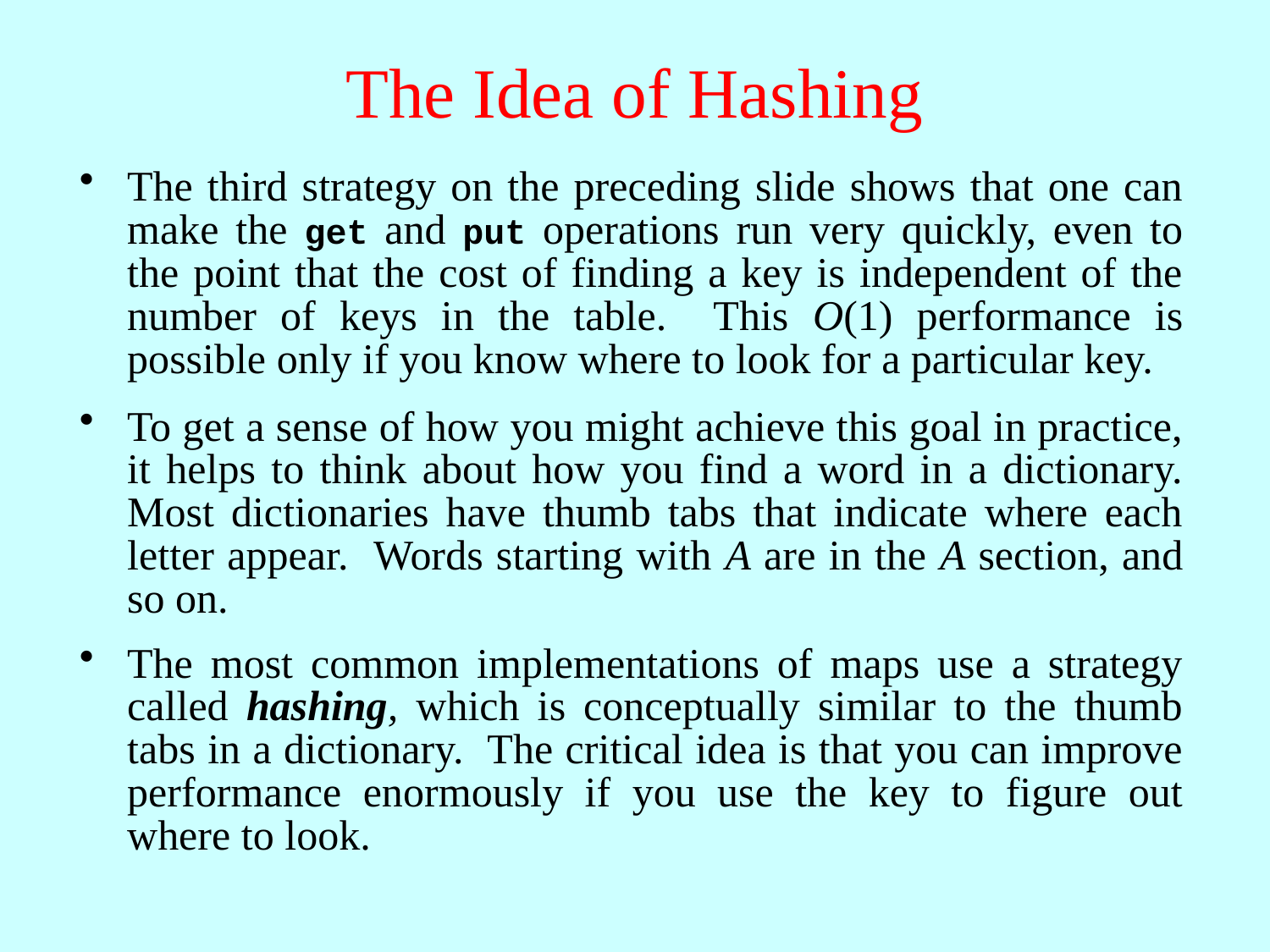

# The Idea of Hashing
The third strategy on the preceding slide shows that one can make the get and put operations run very quickly, even to the point that the cost of finding a key is independent of the number of keys in the table.  This O(1) performance is possible only if you know where to look for a particular key.
To get a sense of how you might achieve this goal in practice, it helps to think about how you find a word in a dictionary. Most dictionaries have thumb tabs that indicate where each letter appear.  Words starting with A are in the A section, and so on.
The most common implementations of maps use a strategy called hashing, which is conceptually similar to the thumb tabs in a dictionary.  The critical idea is that you can improve performance enormously if you use the key to figure out where to look.